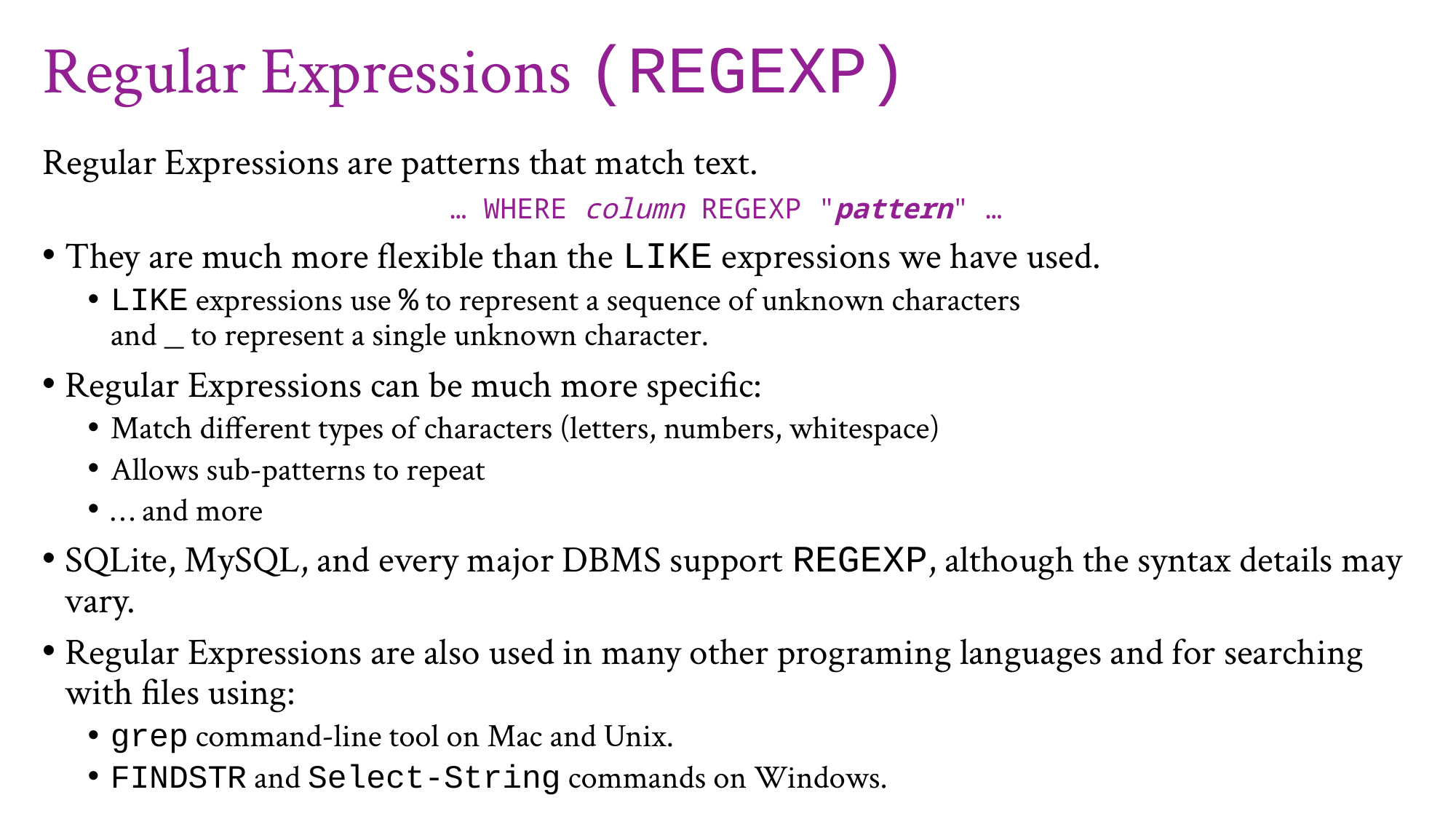

# Regular Expressions (REGEXP)
Regular Expressions are patterns that match text.
… WHERE column REGEXP "pattern" …
They are much more flexible than the LIKE expressions we have used.
LIKE expressions use % to represent a sequence of unknown characters
and _ to represent a single unknown character.
Regular Expressions can be much more specific:
Match different types of characters (letters, numbers, whitespace)
Allows sub-patterns to repeat
… and more
SQLite, MySQL, and every major DBMS support REGEXP, although the syntax details may vary.
Regular Expressions are also used in many other programing languages and for searching with files using:
grep command-line tool on Mac and Unix.
FINDSTR and Select-String commands on Windows.